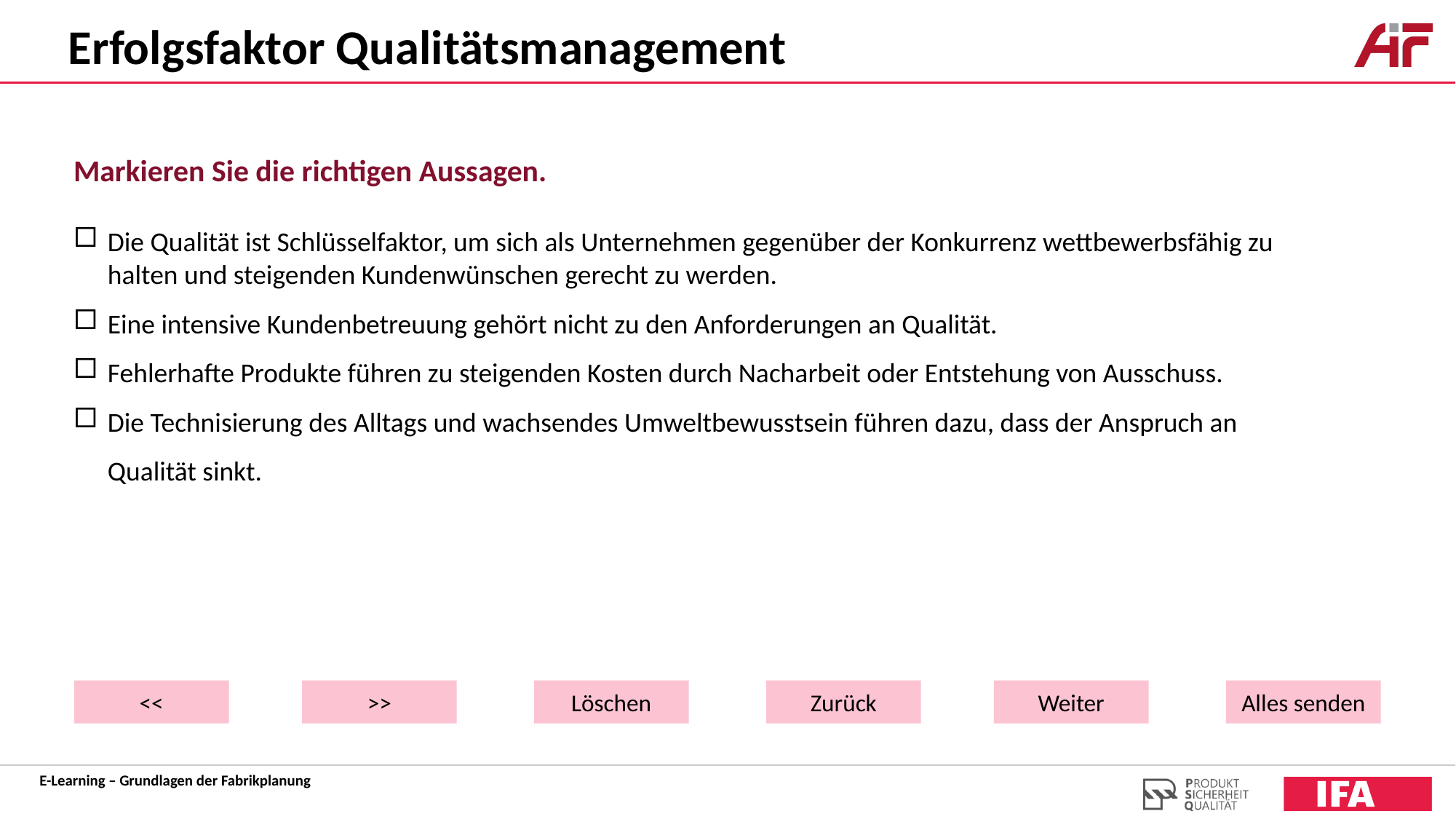

Erfolgsfaktor Qualitätsmanagement
Markieren Sie die richtigen Aussagen.

Die Qualität ist Schlüsselfaktor, um sich als Unternehmen gegenüber der Konkurrenz wettbewerbsfähig zu halten und steigenden Kundenwünschen gerecht zu werden.
Eine intensive Kundenbetreuung gehört nicht zu den Anforderungen an Qualität.
Fehlerhafte Produkte führen zu steigenden Kosten durch Nacharbeit oder Entstehung von Ausschuss.
Die Technisierung des Alltags und wachsendes Umweltbewusstsein führen dazu, dass der Anspruch an Qualität sinkt.
<<
>>
Löschen
Zurück
Weiter
Alles senden